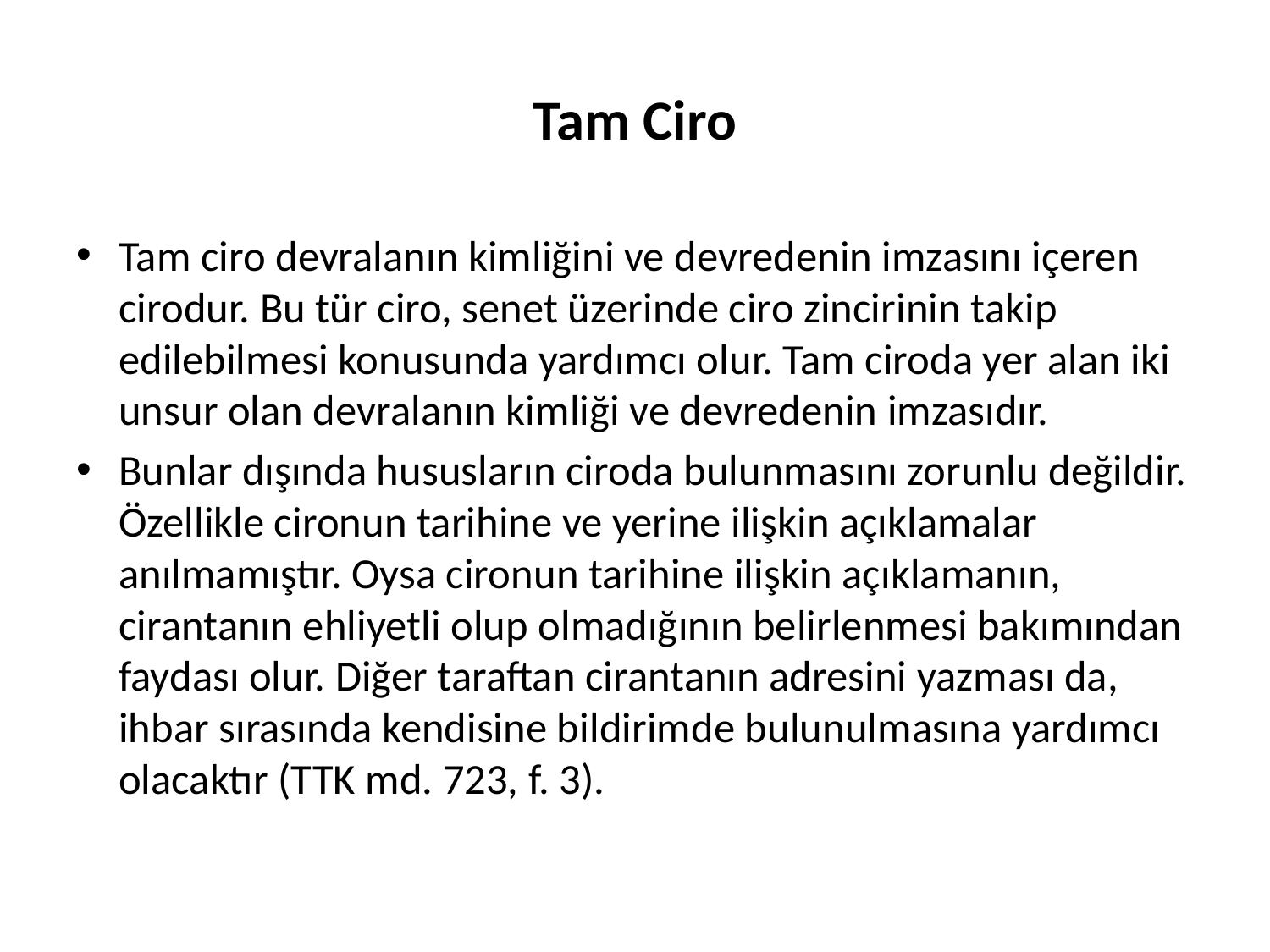

# Tam Ciro
Tam ciro devralanın kimliğini ve devredenin imzasını içeren cirodur. Bu tür ciro, senet üzerinde ciro zincirinin takip edilebilmesi konusunda yardımcı olur. Tam ciroda yer alan iki unsur olan devralanın kimliği ve devredenin imzasıdır.
Bunlar dışında hususların ciroda bulunmasını zorunlu değildir. Özellikle cironun tarihine ve yerine ilişkin açıklamalar anılmamıştır. Oysa cironun tarihine ilişkin açıklamanın, cirantanın ehliyetli olup olmadığının belirlenmesi bakımından faydası olur. Diğer taraftan cirantanın adresini yazması da, ihbar sırasında kendisine bildirimde bulunulmasına yardımcı olacaktır (TTK md. 723, f. 3).